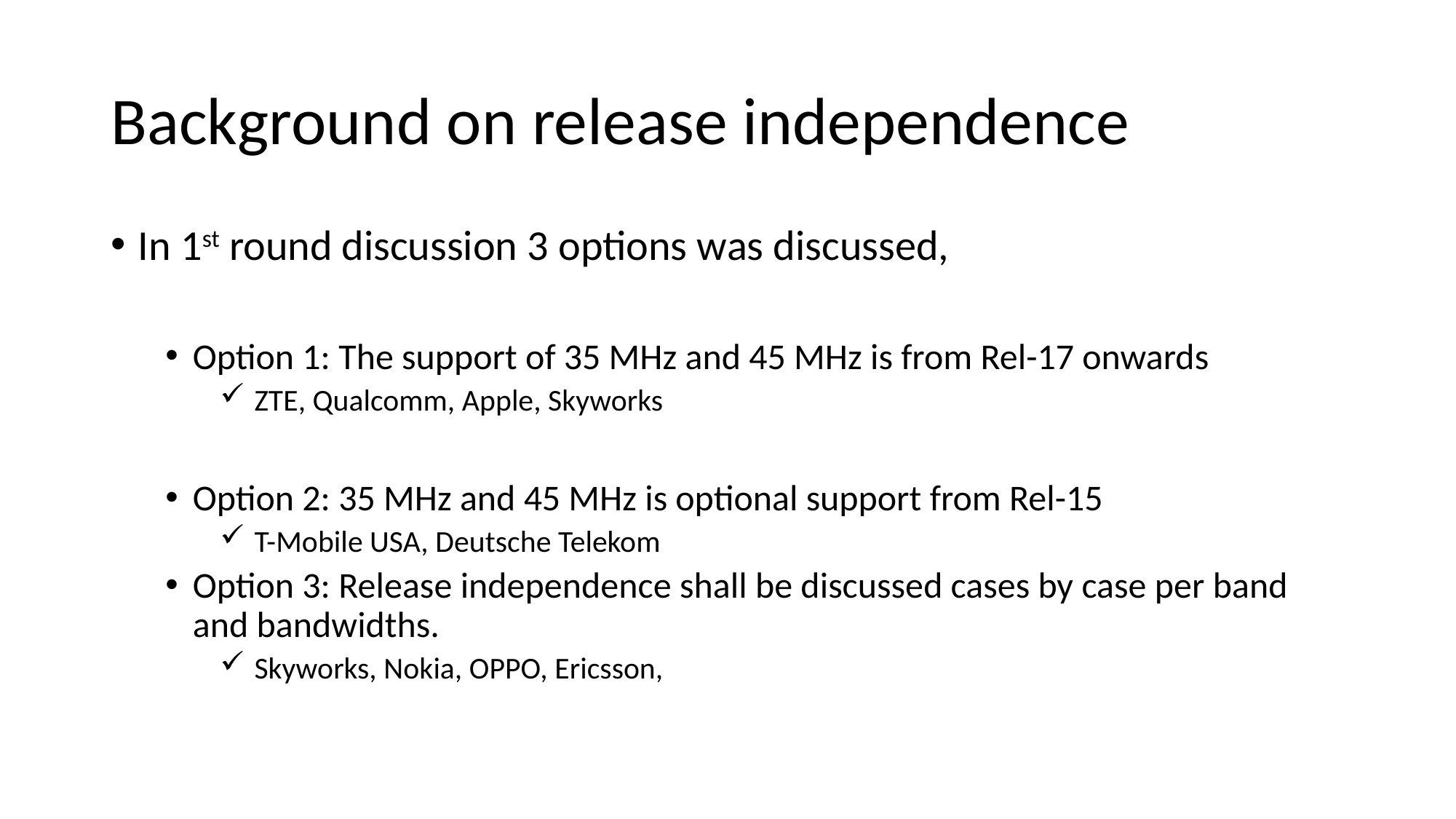

# Background on release independence
In 1st round discussion 3 options was discussed,

Option 1: The support of 35 MHz and 45 MHz is from Rel-17 onwards
 ZTE, Qualcomm, Apple, Skyworks

Option 2: 35 MHz and 45 MHz is optional support from Rel-15
 T-Mobile USA, Deutsche Telekom
Option 3: Release independence shall be discussed cases by case per band and bandwidths.
 Skyworks, Nokia, OPPO, Ericsson,